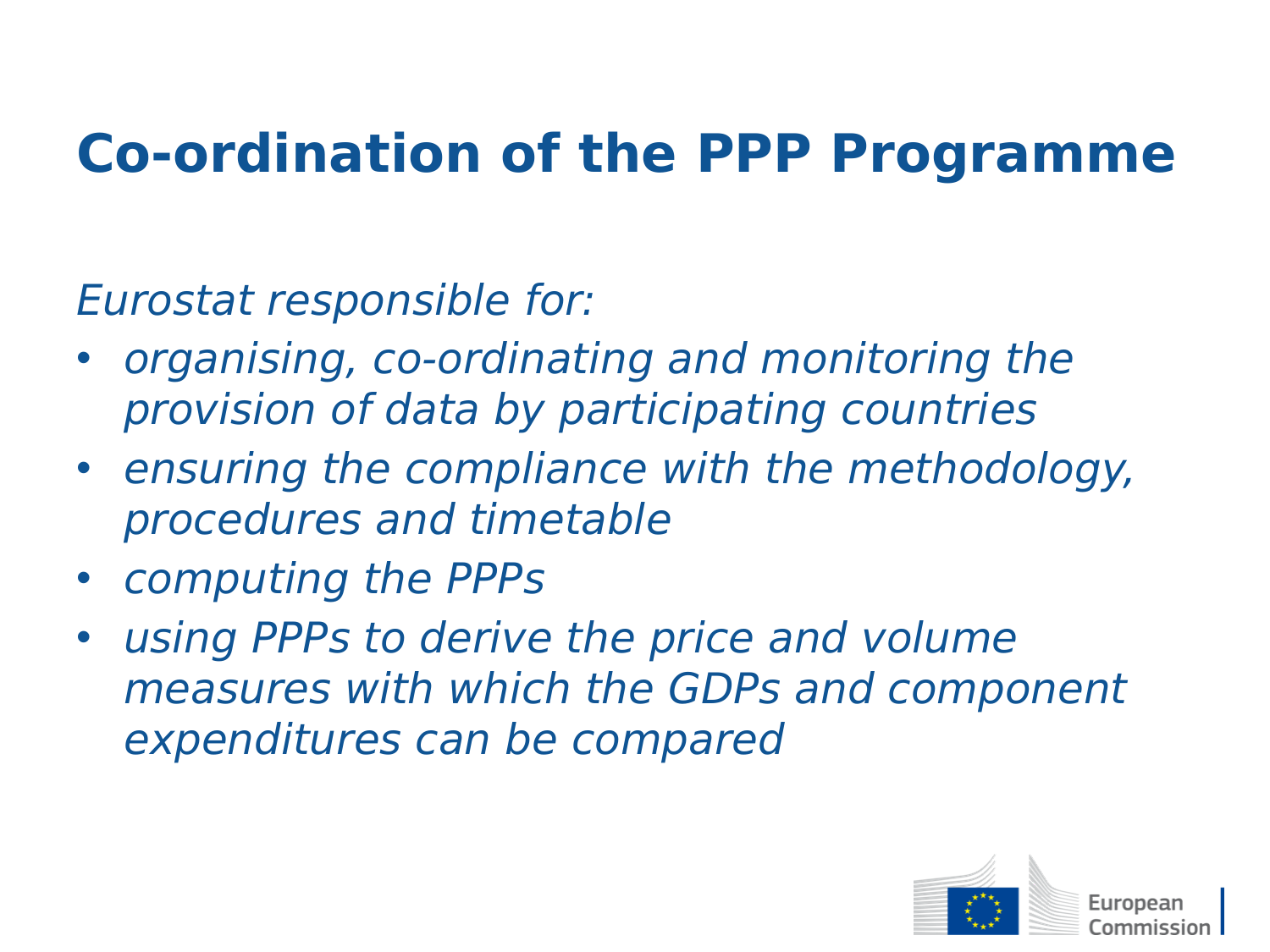

# Co-ordination of the PPP Programme
Eurostat responsible for:
organising, co-ordinating and monitoring the provision of data by participating countries
ensuring the compliance with the methodology, procedures and timetable
computing the PPPs
using PPPs to derive the price and volume measures with which the GDPs and component expenditures can be compared